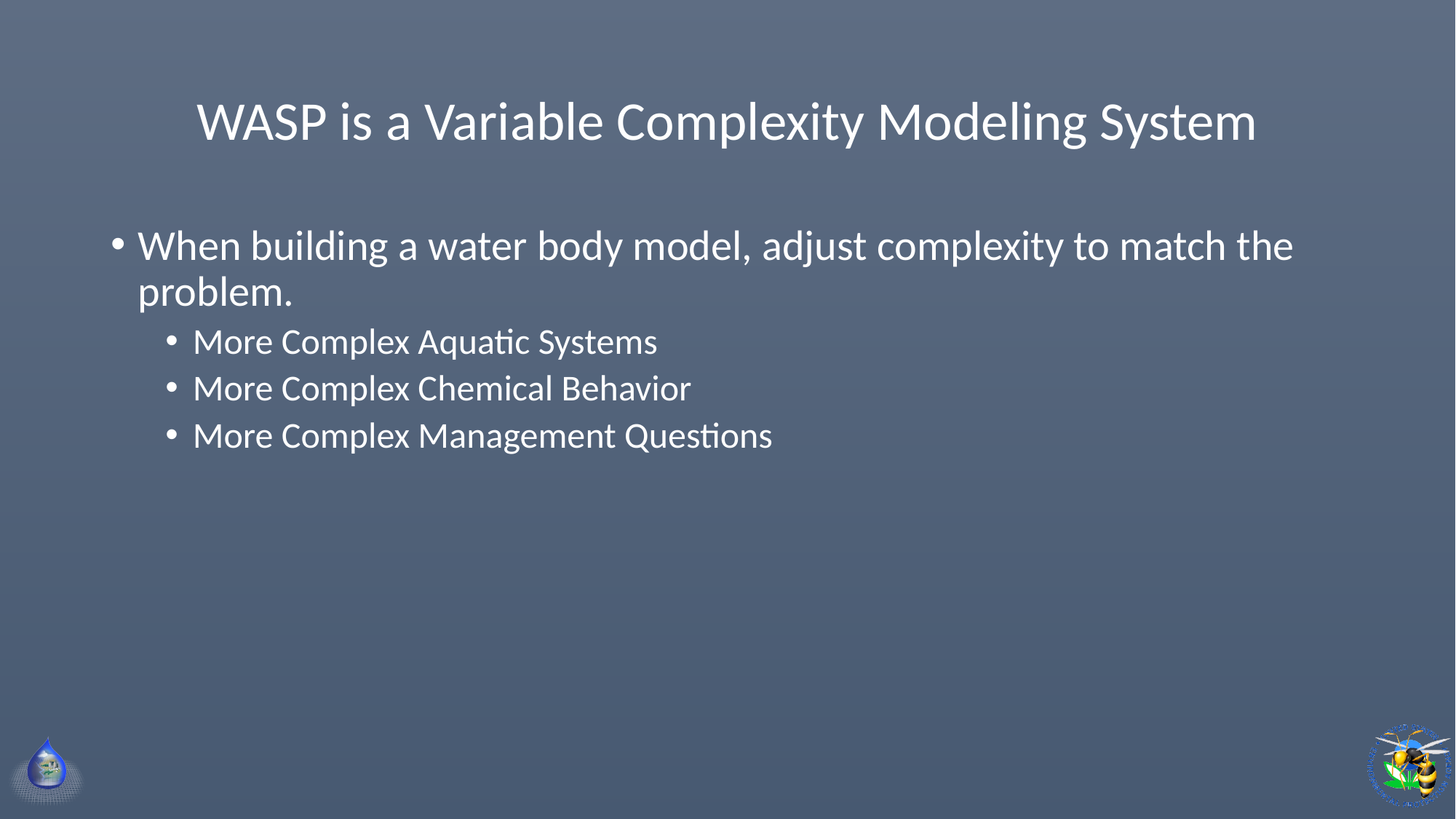

# WASP is a Variable Complexity Modeling System
When building a water body model, adjust complexity to match the problem.
More Complex Aquatic Systems
More Complex Chemical Behavior
More Complex Management Questions